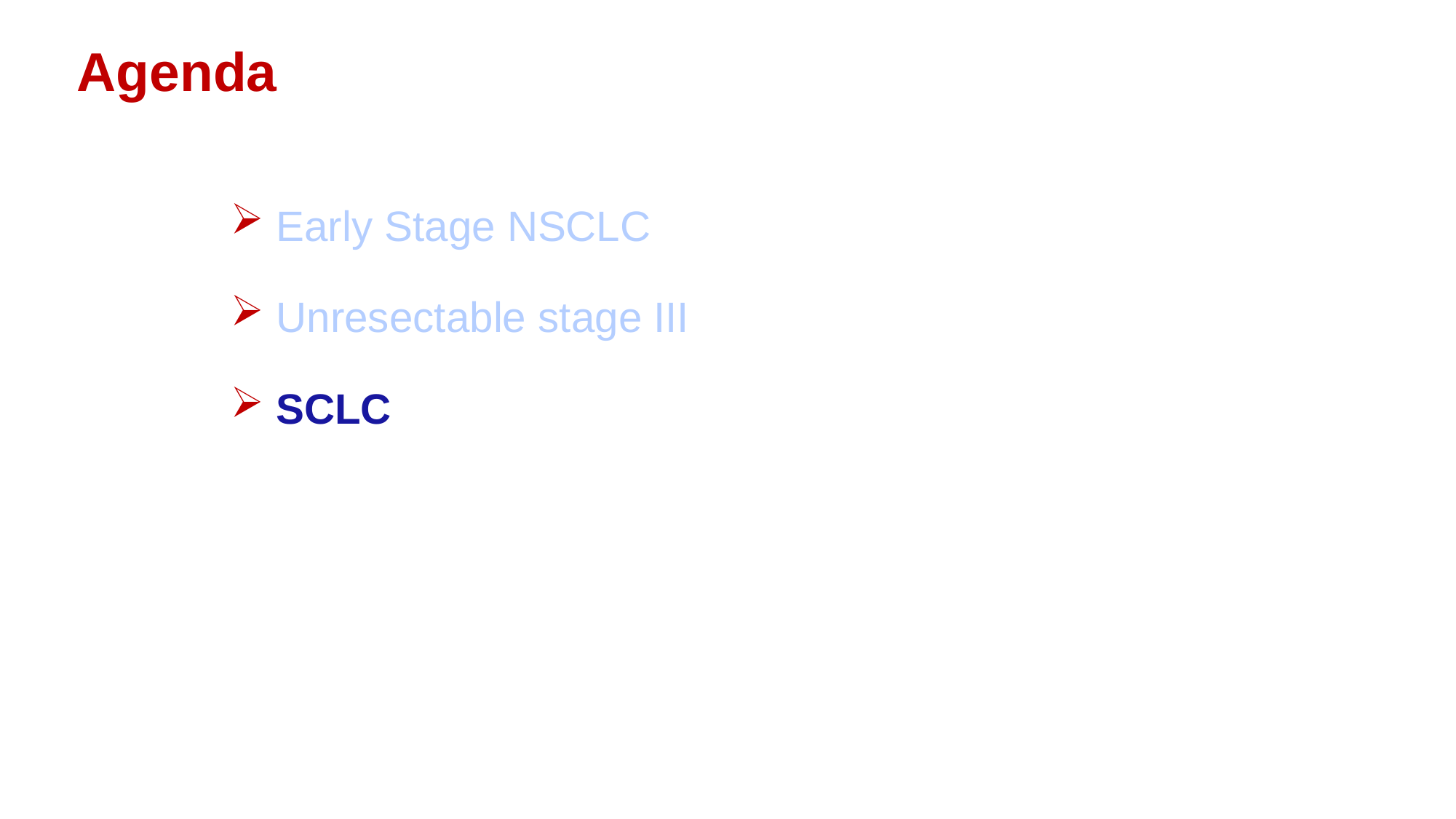

# Agenda

 Early Stage NSCLC
 Unresectable stage III
 SCLC